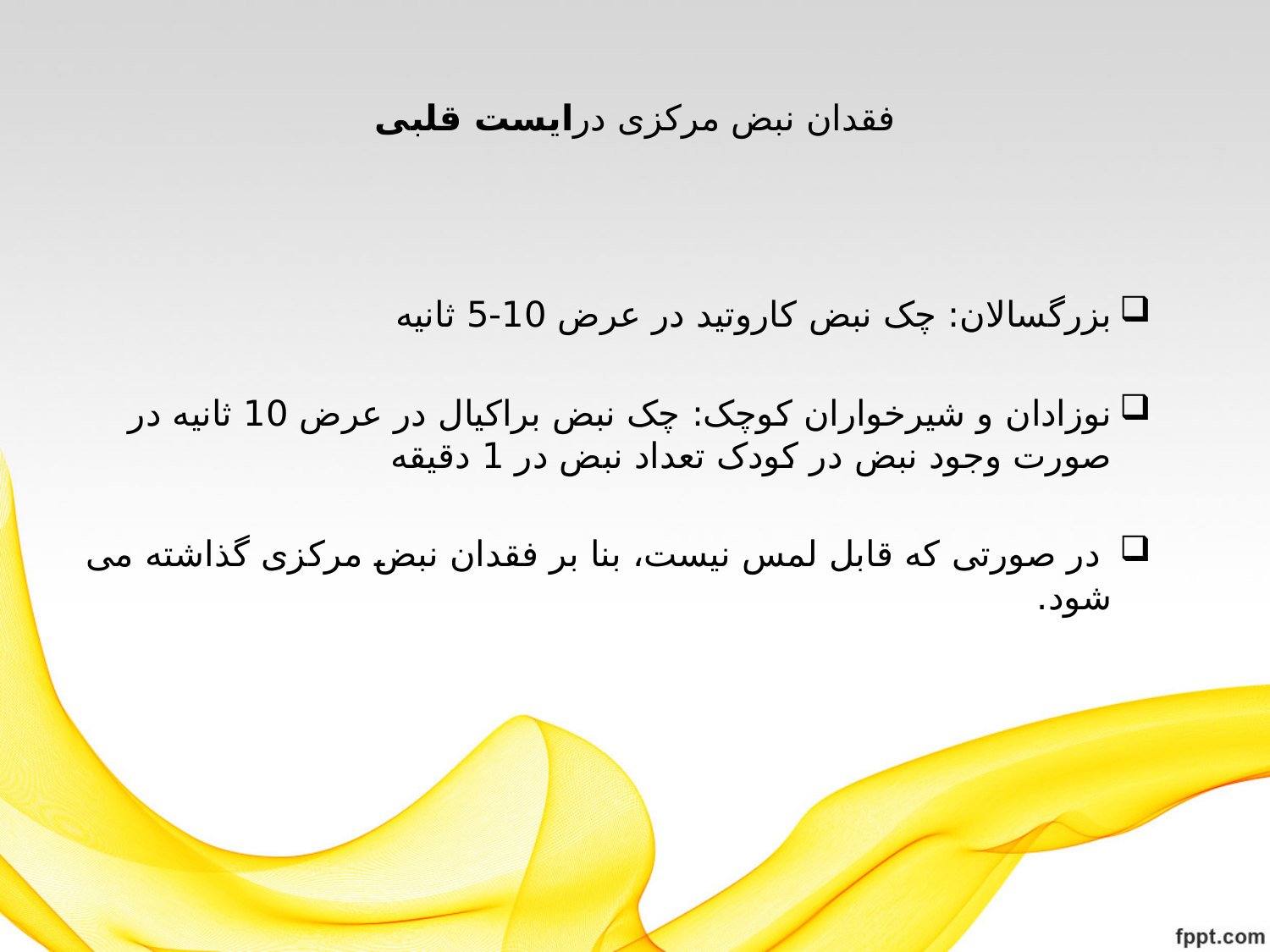

# فقدان نبض مرکزی درایست قلبی
بزرگسالان: چک نبض کاروتید در عرض 10-5 ثانیه

نوزادان و شیرخواران کوچک: چک نبض براکیال در عرض 10 ثانیه در صورت وجود نبض در کودک تعداد نبض در 1 دقیقه

 در صورتی که قابل لمس نیست، بنا بر فقدان نبض مرکزی گذاشته می شود.